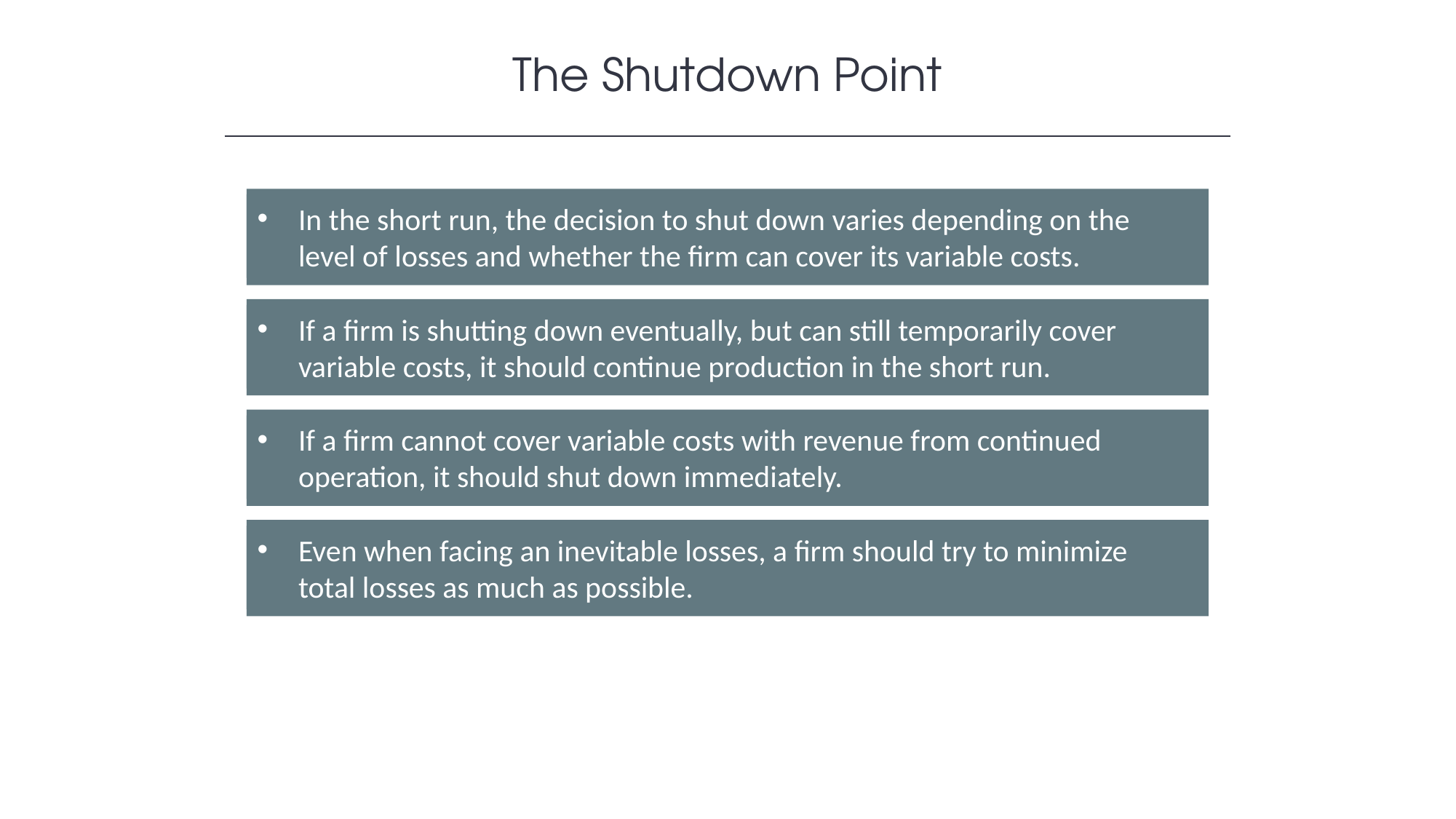

The Shutdown Point

In the short run, the decision to shut down varies depending on the level of losses and whether the firm can cover its variable costs.

If a firm is shutting down eventually, but can still temporarily cover variable costs, it should continue production in the short run.

If a firm cannot cover variable costs with revenue from continued operation, it should shut down immediately.

Even when facing an inevitable losses, a firm should try to minimize total losses as much as possible.